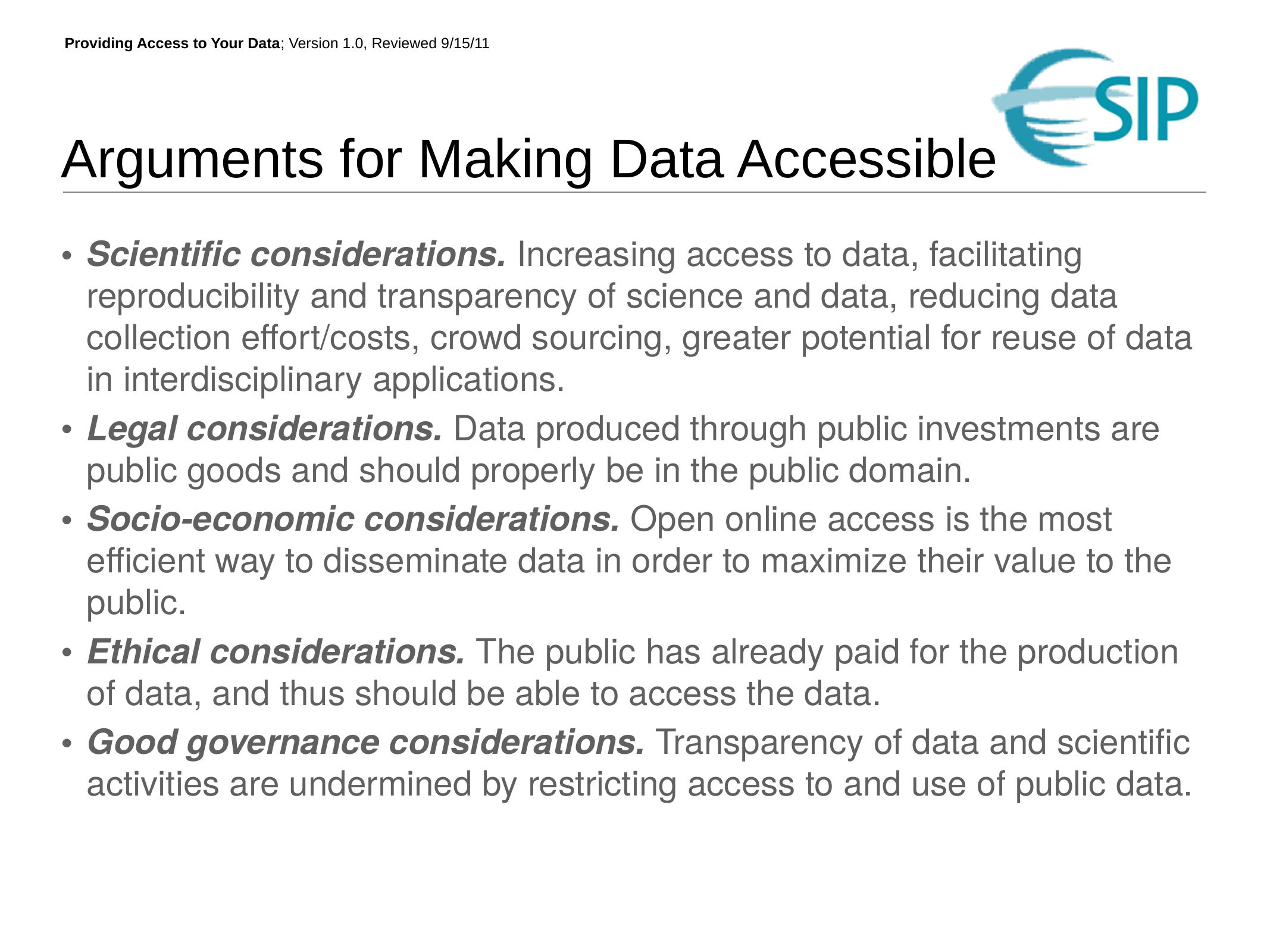

# Arguments for Making Data Accessible
Scientific considerations. Increasing access to data, facilitating reproducibility and transparency of science and data, reducing data collection effort/costs, crowd sourcing, greater potential for reuse of data in interdisciplinary applications.
Legal considerations. Data produced through public investments are public goods and should properly be in the public domain.
Socio-economic considerations. Open online access is the most efficient way to disseminate data in order to maximize their value to the public.
Ethical considerations. The public has already paid for the production of data, and thus should be able to access the data.
Good governance considerations. Transparency of data and scientific activities are undermined by restricting access to and use of public data.